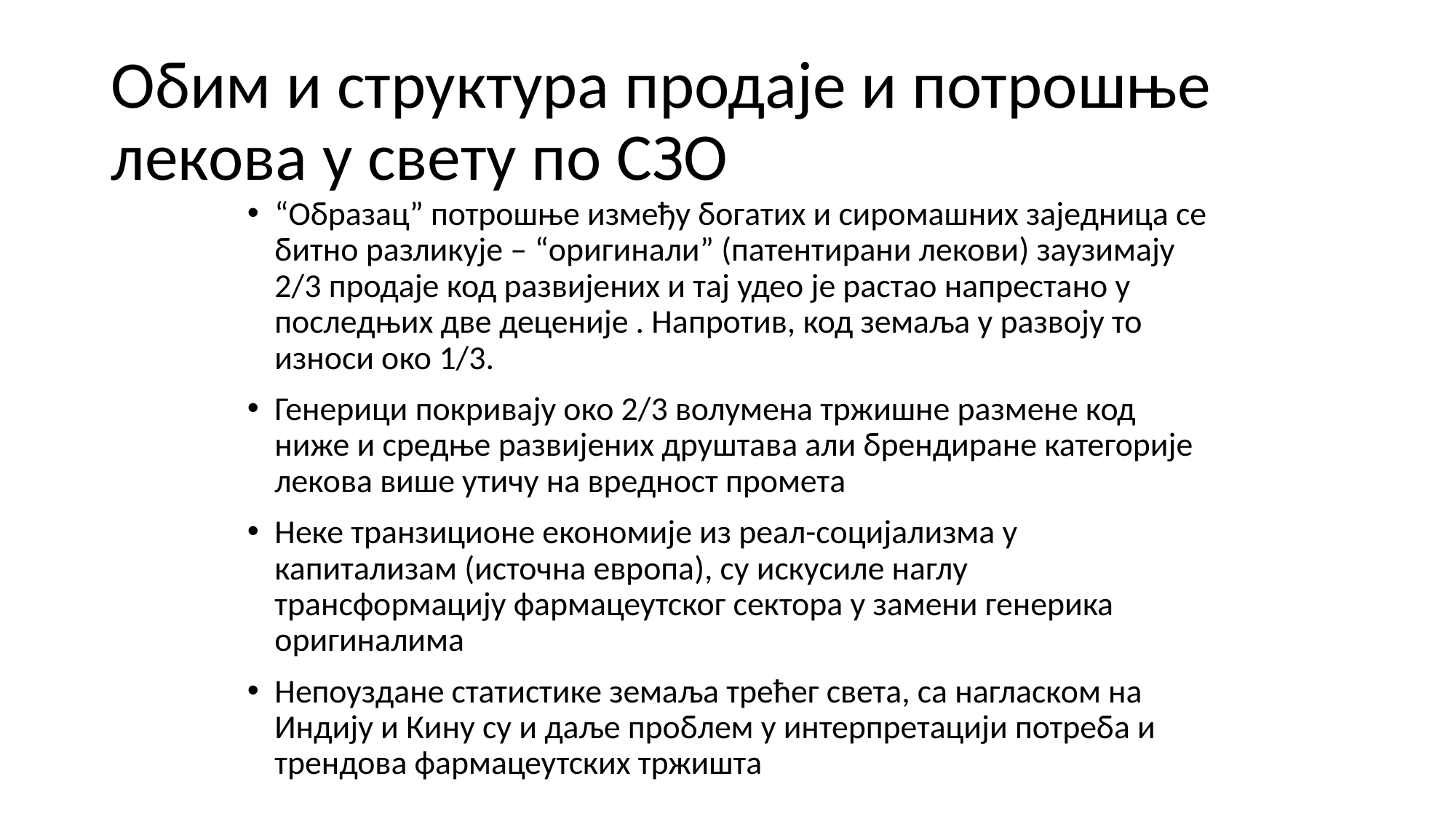

# Обим и структура продаје и потрошње лекова у свету по СЗО
“Образац” потрошње између богатих и сиромашних заједница се битно разликује – “оригинали” (патентирани лекови) заузимају 2/3 продаје код развијених и тај удео је растао напрестано у последњих две деценије . Напротив, код земаља у развоју то износи око 1/3.
Генерици покривају око 2/3 волумена тржишне размене код ниже и средње развијених друштава али брендиране категорије лекова више утичу на вредност промета
Неке транзиционе економије из реал-социјализма у капитализам (источна европа), су искусиле наглу трансформацију фармацеутског сектора у замени генерика оригиналима
Непоуздане статистике земаља трећег света, са нагласком на Индију и Кину су и даље проблем у интерпретацији потреба и трендова фармацеутских тржишта